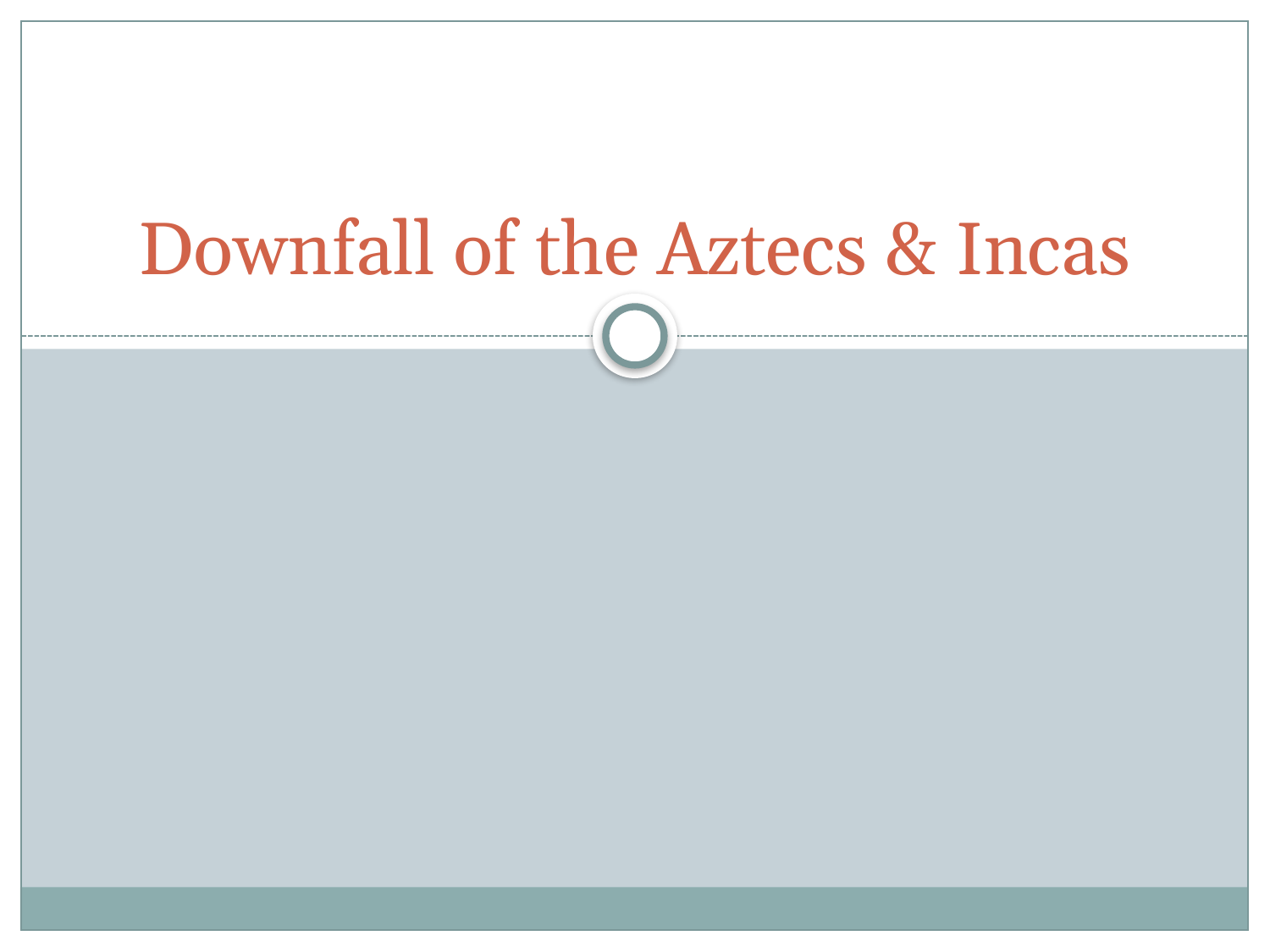

# Downfall of the Aztecs & Incas